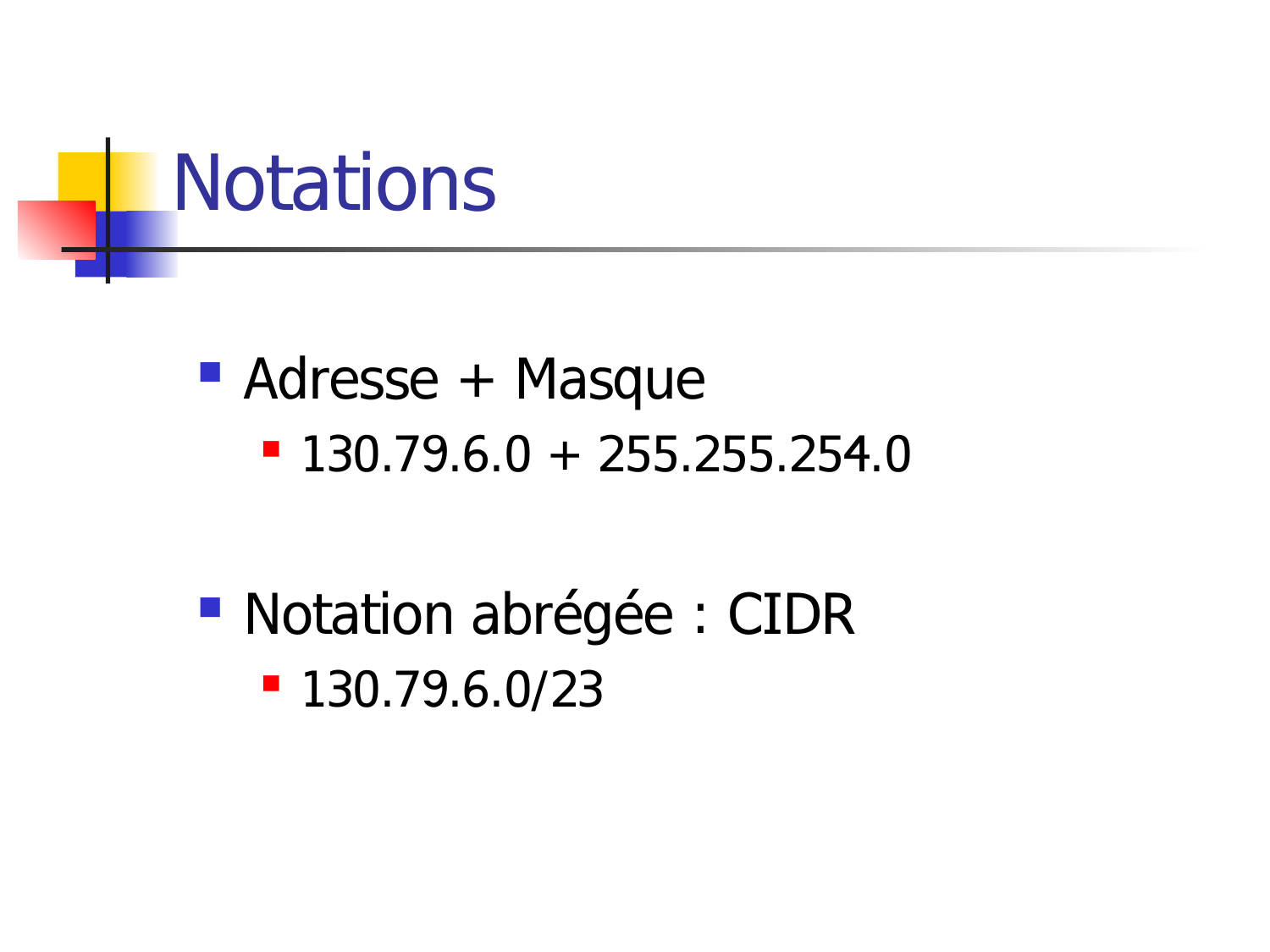

# Notations
Adresse + Masque
130.79.6.0 + 255.255.254.0

Notation abrégée : CIDR
130.79.6.0/23